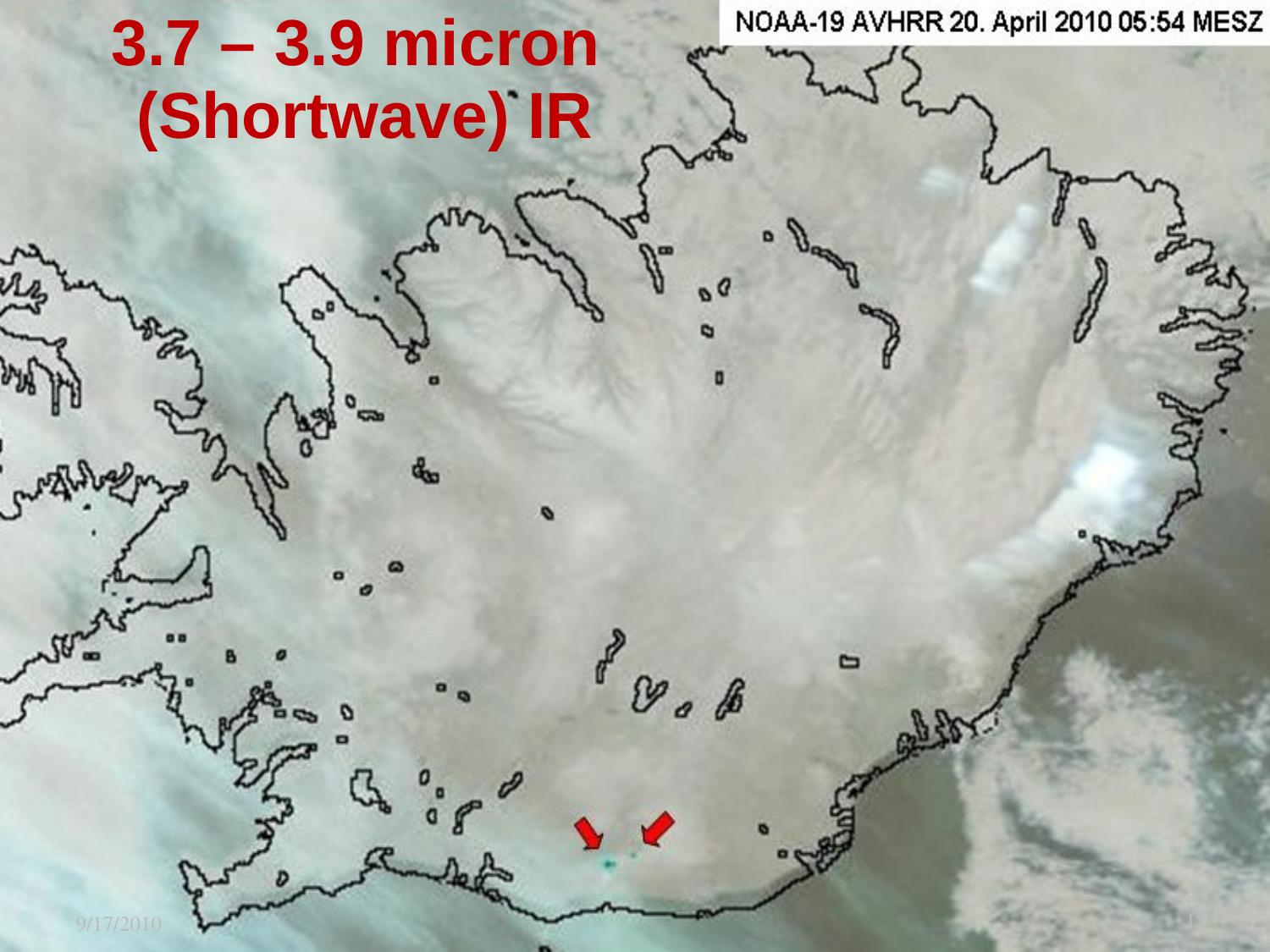

# 3.7 – 3.9 micron (Shortwave) IR
9/17/2010
15